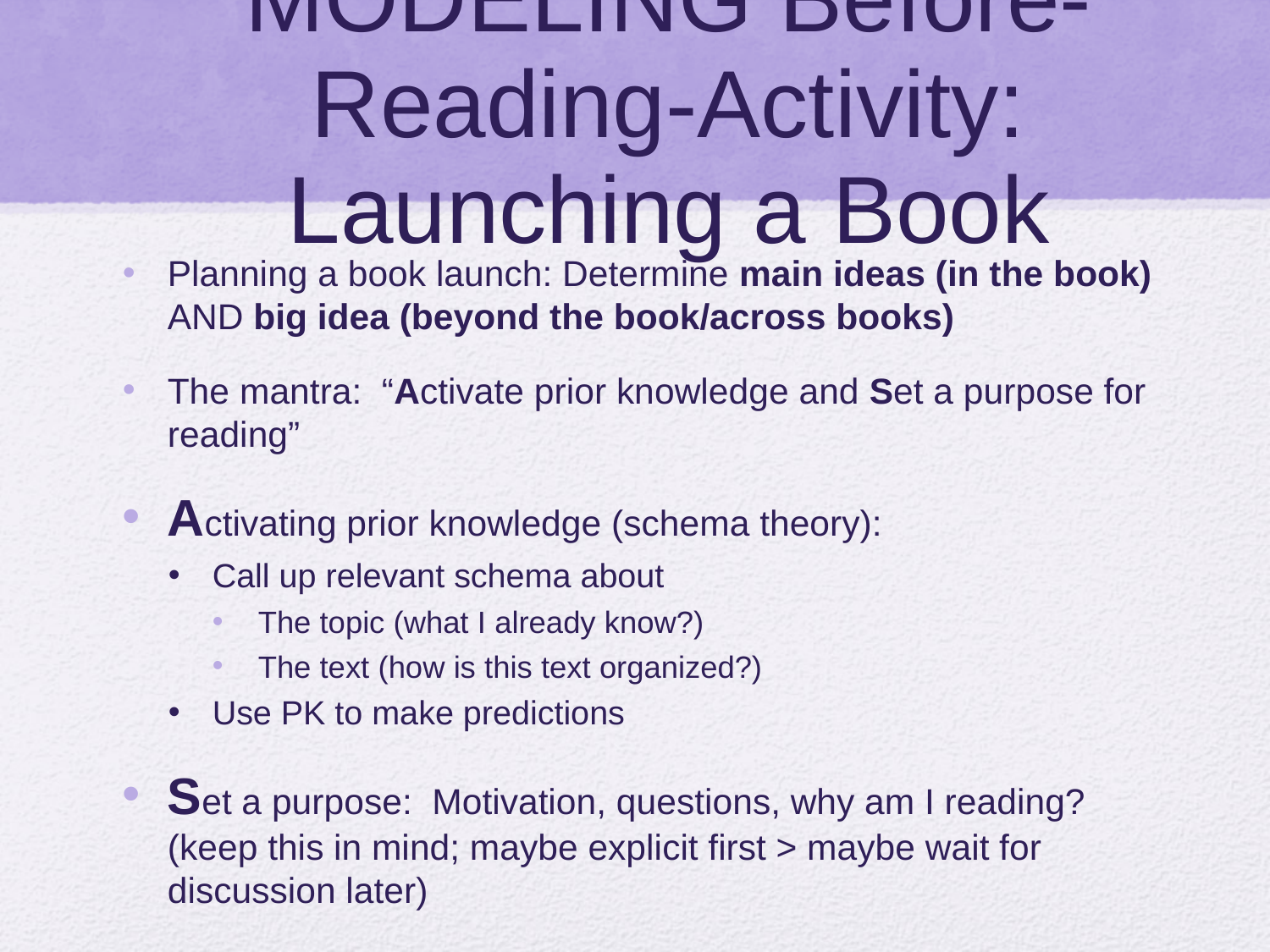

# MODELING Before-Reading-Activity: Launching a Book
Planning a book launch: Determine main ideas (in the book) AND big idea (beyond the book/across books)
The mantra:  “Activate prior knowledge and Set a purpose for reading”
Activating prior knowledge (schema theory):
Call up relevant schema about
The topic (what I already know?)
The text (how is this text organized?)
Use PK to make predictions
Set a purpose:  Motivation, questions, why am I reading?  (keep this in mind; maybe explicit first > maybe wait for discussion later)